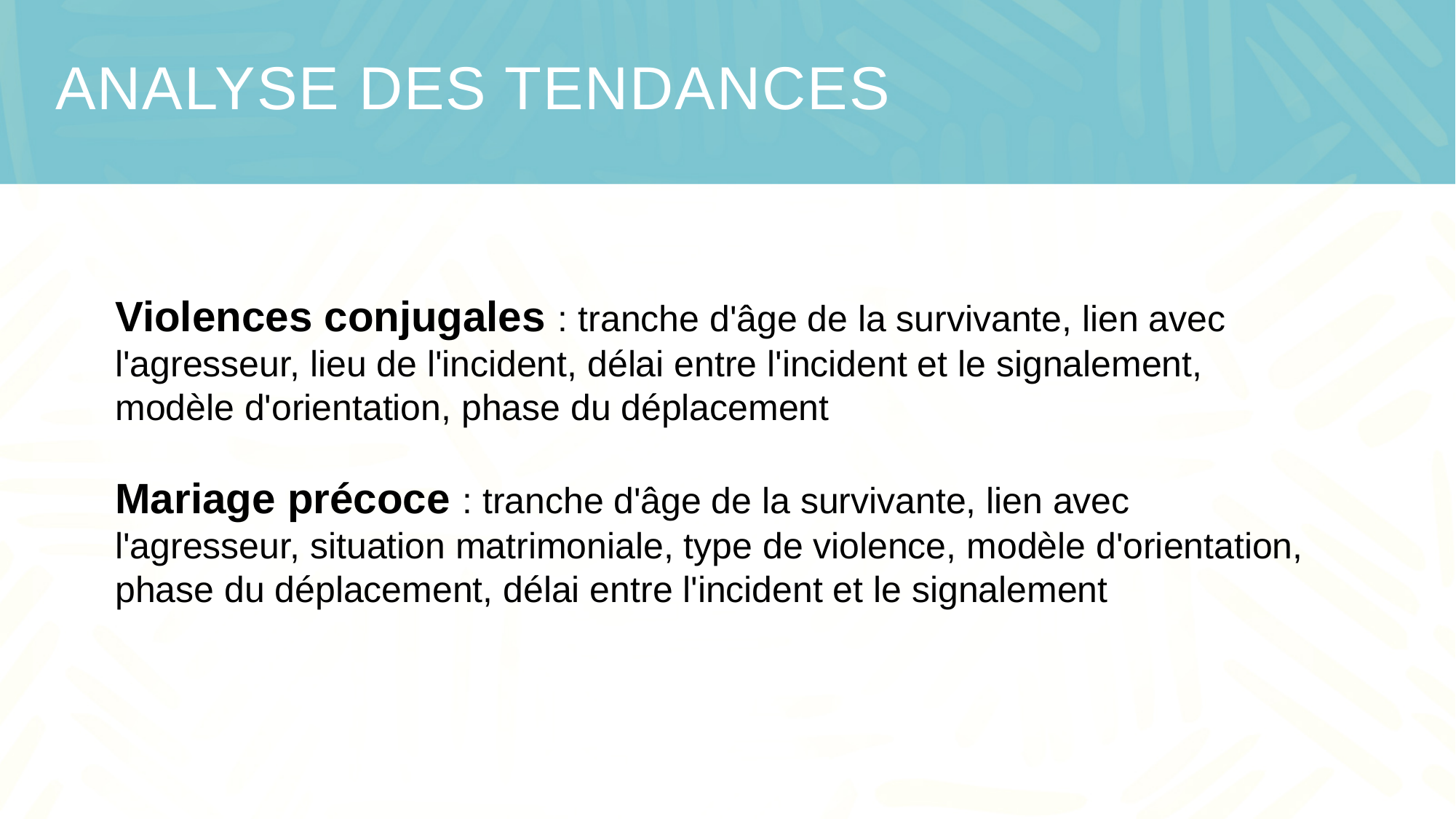

# Analyse des tendances
Violences conjugales : tranche d'âge de la survivante, lien avec l'agresseur, lieu de l'incident, délai entre l'incident et le signalement, modèle d'orientation, phase du déplacement

Mariage précoce : tranche d'âge de la survivante, lien avec l'agresseur, situation matrimoniale, type de violence, modèle d'orientation, phase du déplacement, délai entre l'incident et le signalement